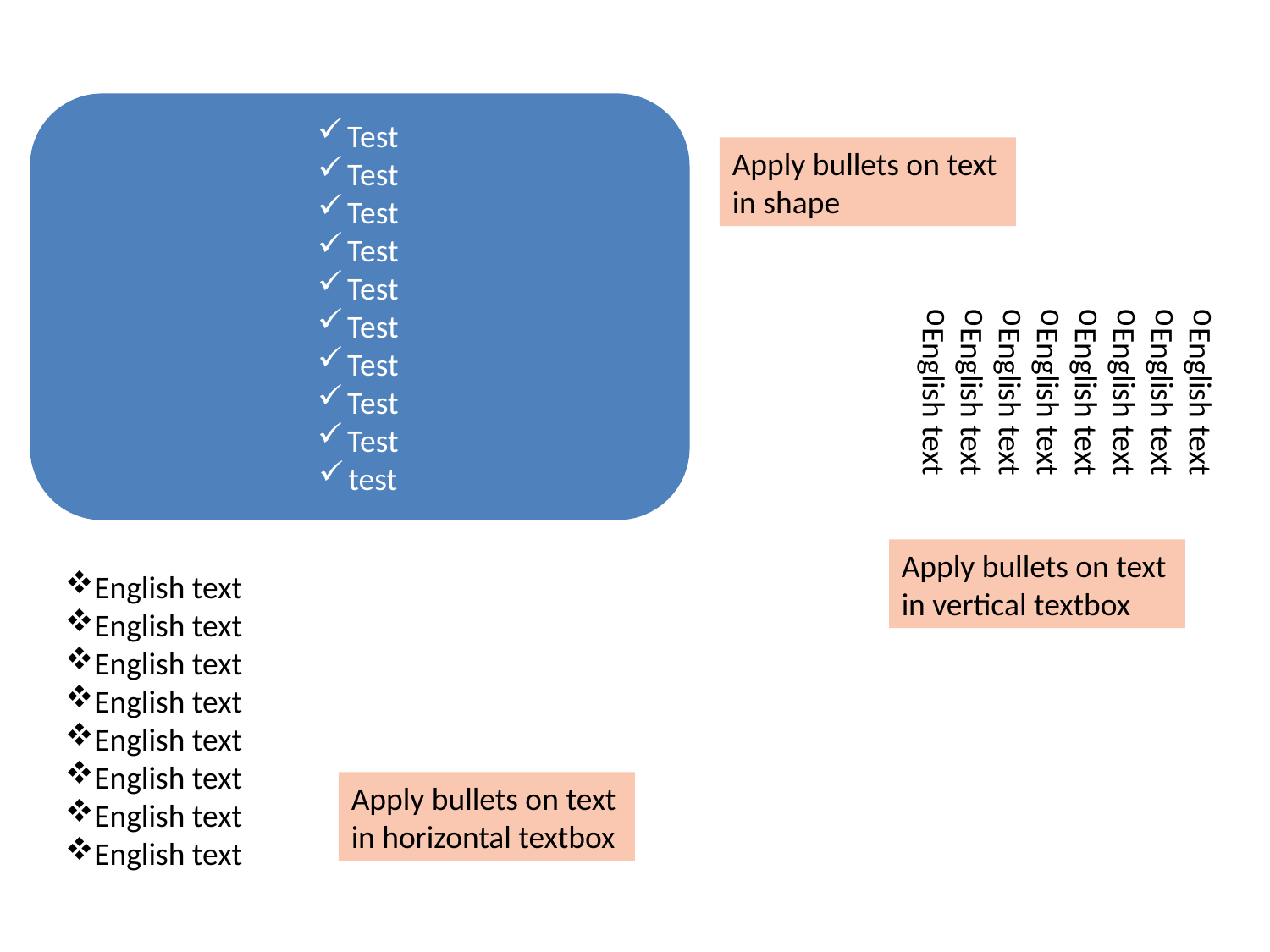

#
Test
Test
Test
Test
Test
Test
Test
Test
Test
test
Apply bullets on text in shape

English text
English text
English text
English text
English text
English text
English text
English text

Apply bullets on text in vertical textbox
English text
English text
English text
English text
English text
English text
English text
English text

Apply bullets on text in horizontal textbox